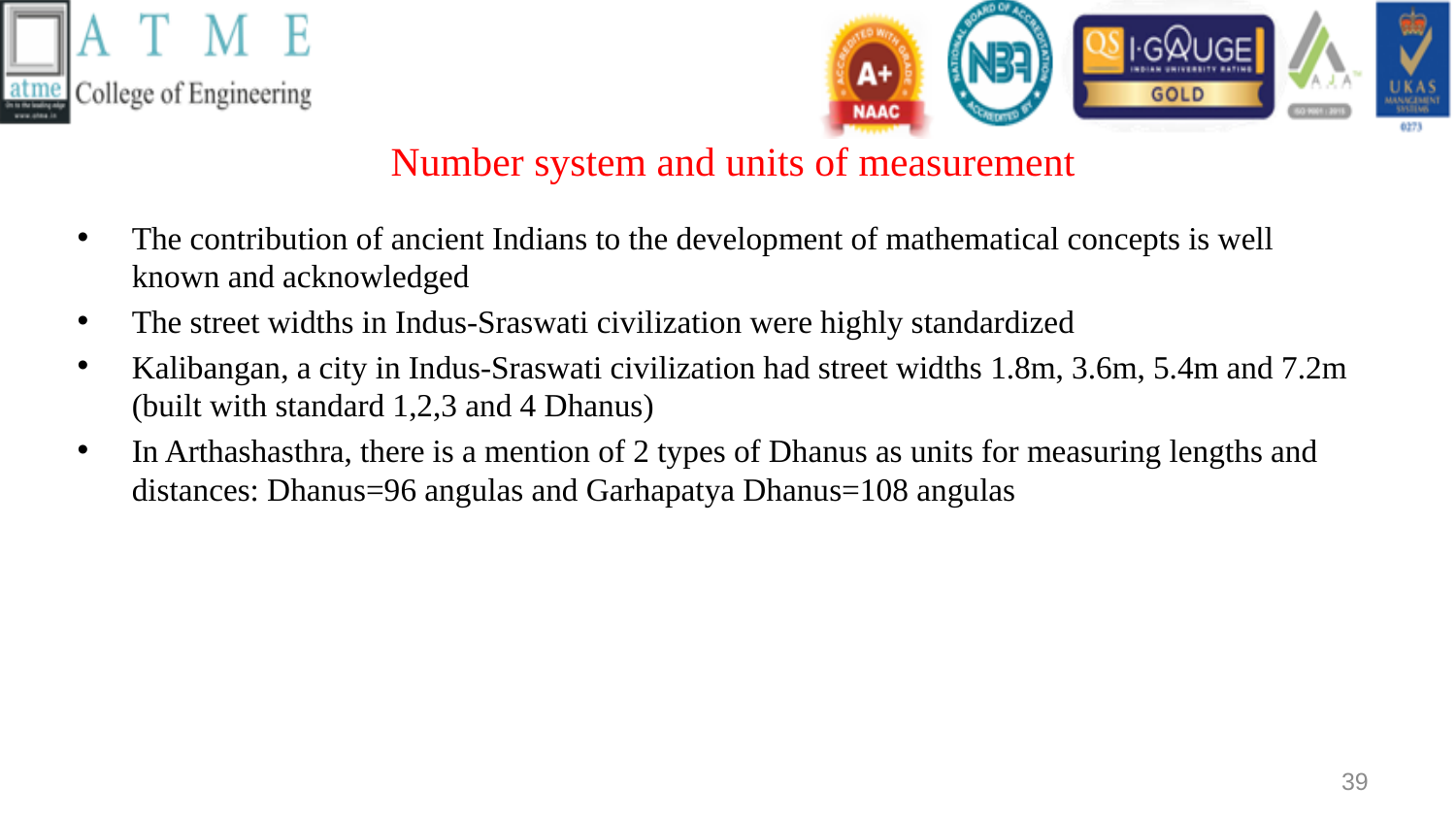

# Number system and units of measurement
The contribution of ancient Indians to the development of mathematical concepts is well known and acknowledged
The street widths in Indus-Sraswati civilization were highly standardized
Kalibangan, a city in Indus-Sraswati civilization had street widths 1.8m, 3.6m, 5.4m and 7.2m (built with standard 1,2,3 and 4 Dhanus)
In Arthashasthra, there is a mention of 2 types of Dhanus as units for measuring lengths and distances: Dhanus=96 angulas and Garhapatya Dhanus=108 angulas
39